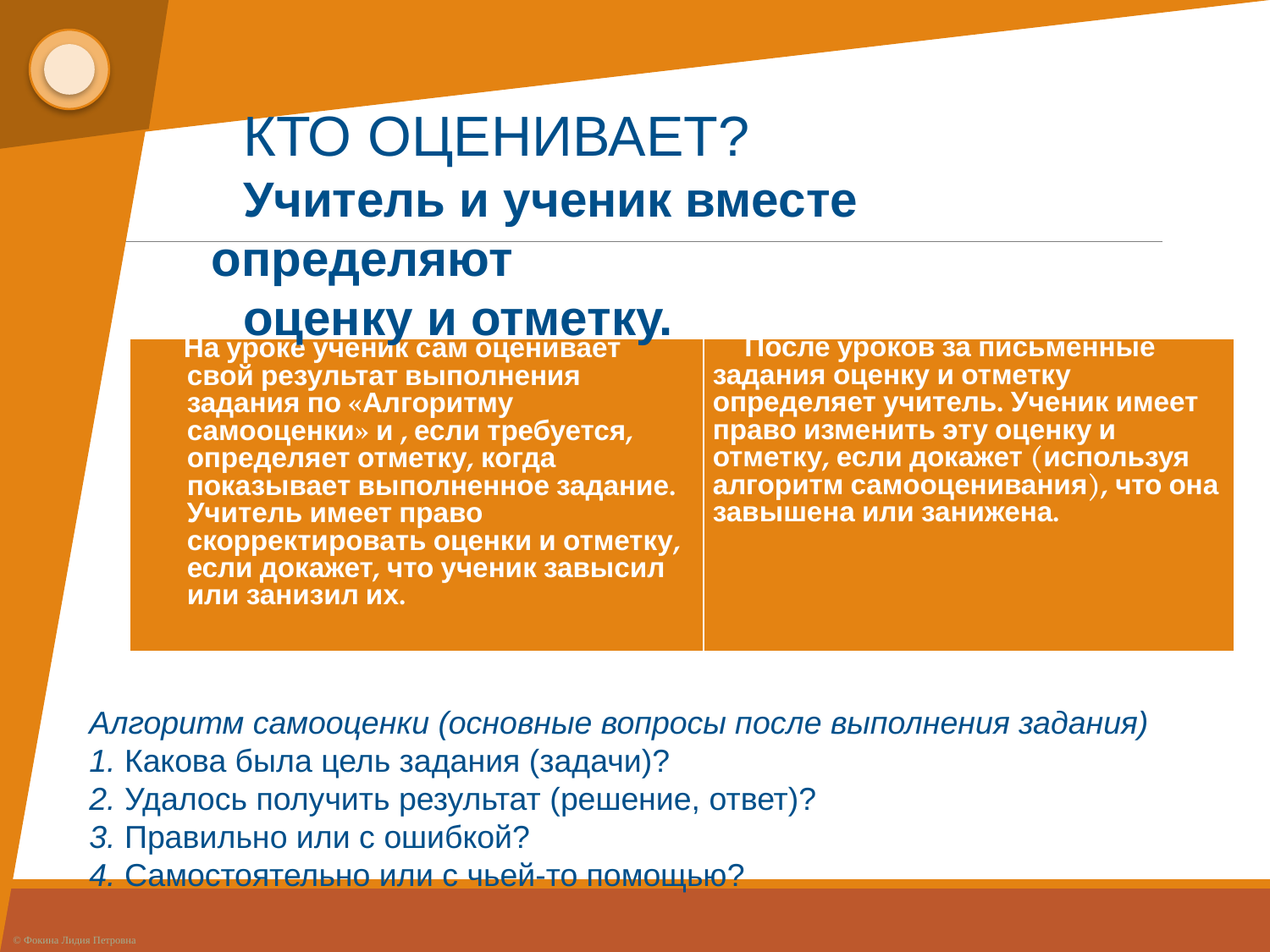

КТО ОЦЕНИВАЕТ?
Учитель и ученик вместе определяют
оценку и отметку.

| На уроке ученик сам оценивает свой результат выполнения задания по «Алгоритму самооценки» и , если требуется, определяет отметку, когда показывает выполненное задание. Учитель имеет право скорректировать оценки и отметку, если докажет, что ученик завысил или занизил их. | После уроков за письменные задания оценку и отметку определяет учитель. Ученик имеет право изменить эту оценку и отметку, если докажет (используя алгоритм самооценивания), что она завышена или занижена. |
| --- | --- |
Алгоритм самооценки (основные вопросы после выполнения задания)
1. Какова была цель задания (задачи)?
2. Удалось получить результат (решение, ответ)?
3. Правильно или с ошибкой?
4. Самостоятельно или с чьей-то помощью?